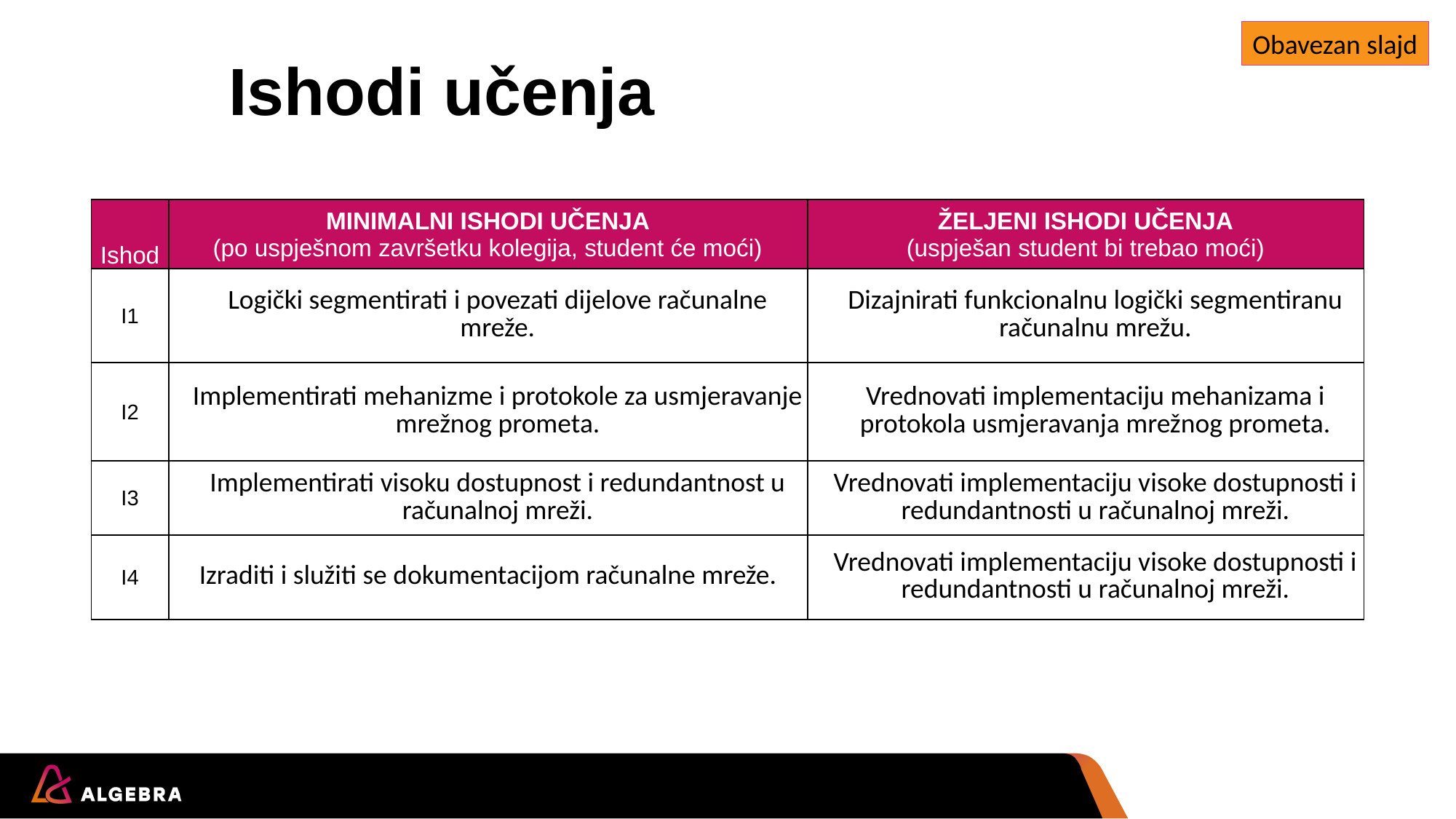

Obavezan slajd
# Ishodi učenja
| Ishod | MINIMALNI ISHODI UČENJA (po uspješnom završetku kolegija, student će moći) | ŽELJENI ISHODI UČENJA (uspješan student bi trebao moći) |
| --- | --- | --- |
| I1 | Logički segmentirati i povezati dijelove računalne mreže. | Dizajnirati funkcionalnu logički segmentiranu računalnu mrežu. |
| I2 | Implementirati mehanizme i protokole za usmjeravanje mrežnog prometa. | Vrednovati implementaciju mehanizama i protokola usmjeravanja mrežnog prometa. |
| I3 | Implementirati visoku dostupnost i redundantnost u računalnoj mreži. | Vrednovati implementaciju visoke dostupnosti i redundantnosti u računalnoj mreži. |
| I4 | Izraditi i služiti se dokumentacijom računalne mreže. | Vrednovati implementaciju visoke dostupnosti i redundantnosti u računalnoj mreži. |